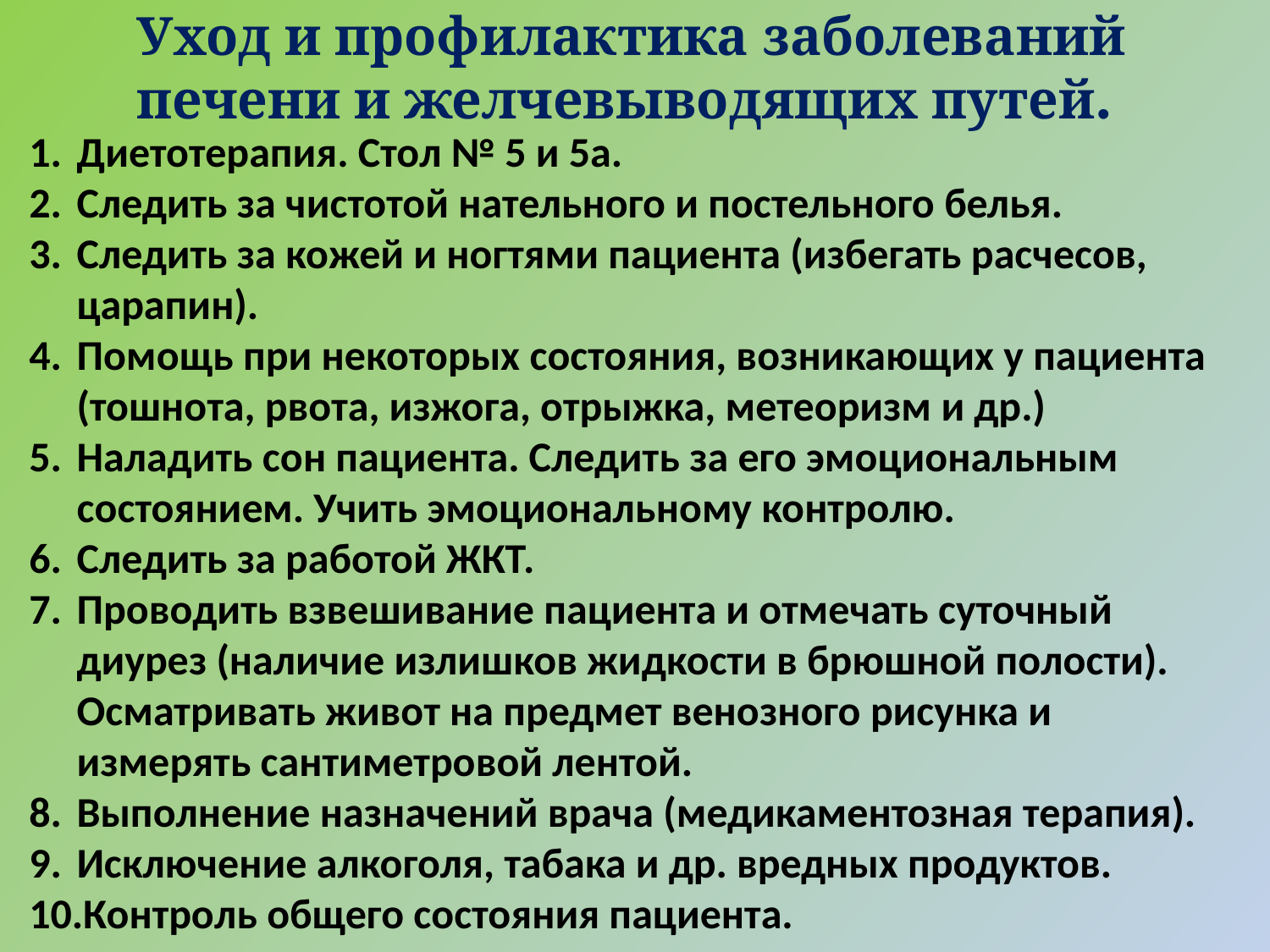

# Уход и профилактика заболеваний печени и желчевыводящих путей.
Диетотерапия. Стол № 5 и 5а.
Следить за чистотой нательного и постельного белья.
Следить за кожей и ногтями пациента (избегать расчесов, царапин).
Помощь при некоторых состояния, возникающих у пациента (тошнота, рвота, изжога, отрыжка, метеоризм и др.)
Наладить сон пациента. Следить за его эмоциональным состоянием. Учить эмоциональному контролю.
Следить за работой ЖКТ.
Проводить взвешивание пациента и отмечать суточный диурез (наличие излишков жидкости в брюшной полости).  Осматривать живот на предмет венозного рисунка и измерять сантиметровой лентой.
Выполнение назначений врача (медикаментозная терапия).
Исключение алкоголя, табака и др. вредных продуктов.
Контроль общего состояния пациента.